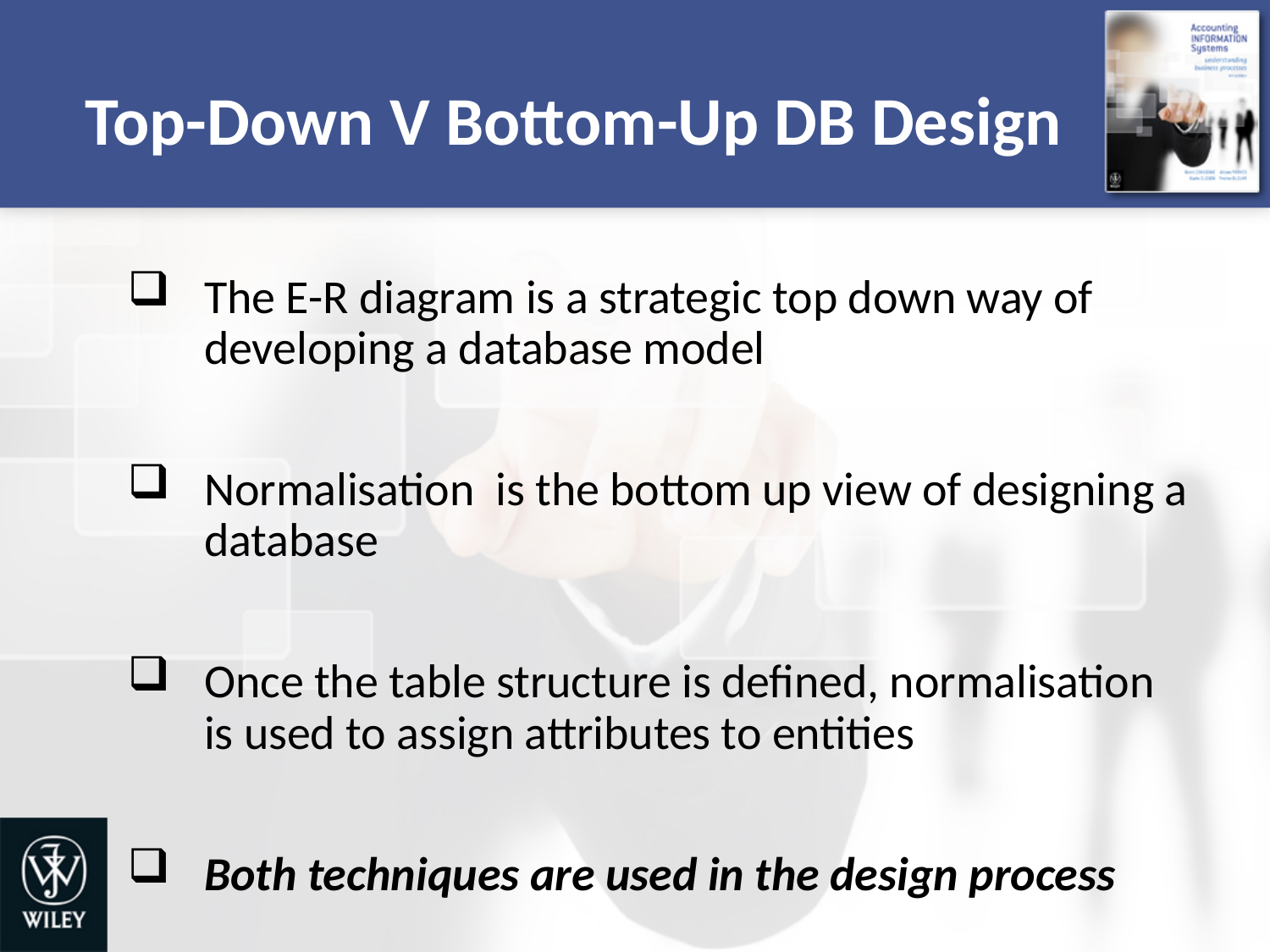

# Top-Down V Bottom-Up DB Design
The E-R diagram is a strategic top down way of developing a database model

Normalisation  is the bottom up view of designing a database

Once the table structure is defined, normalisation is used to assign attributes to entities

Both techniques are used in the design process